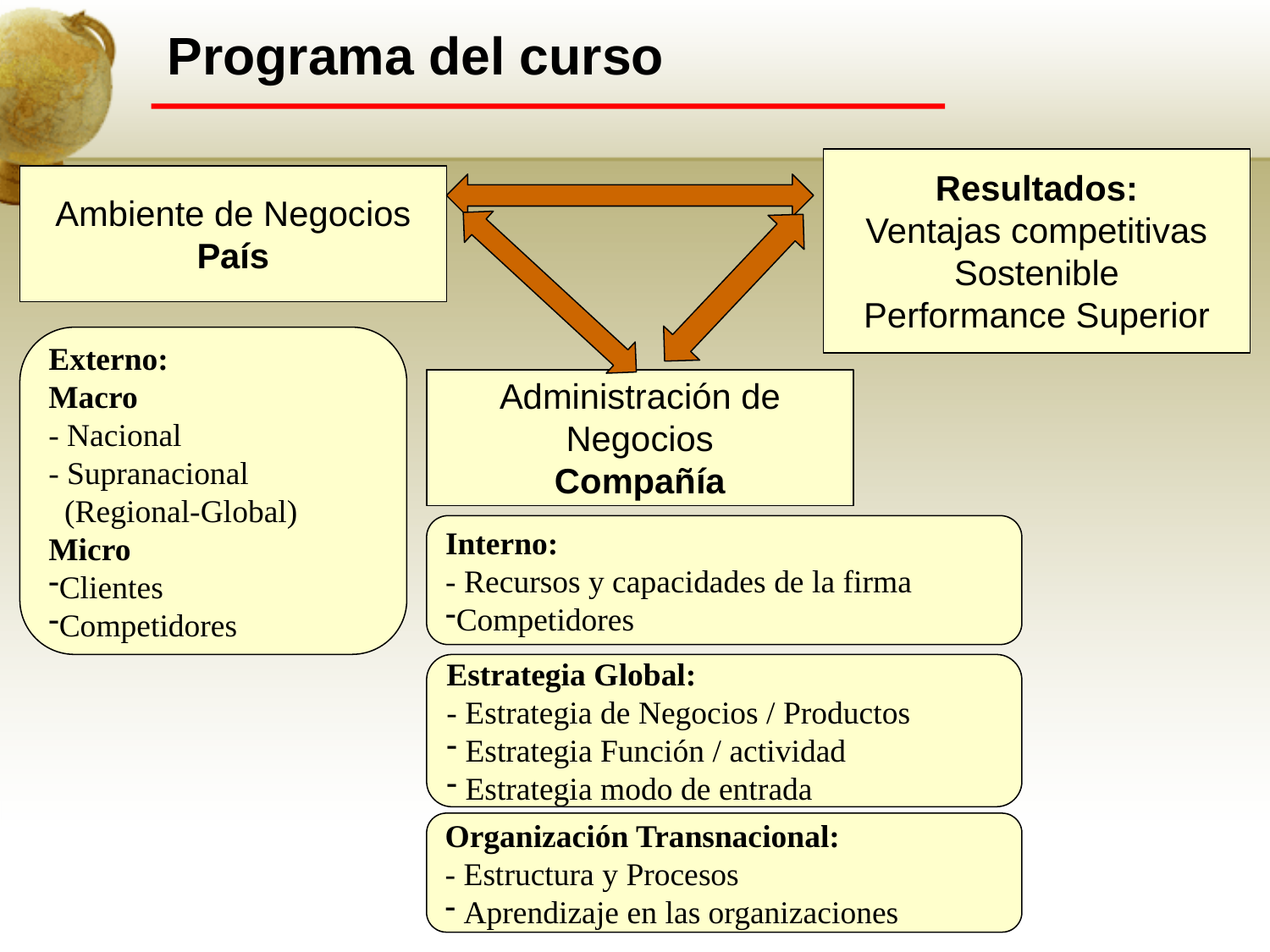

Programa del curso

Resultados:
Ventajas competitivas
Sostenible
Performance Superior
Ambiente de Negocios
País

Administración de
Negocios
Compañía
Externo:
Macro
- Nacional
- Supranacional
  (Regional-Global)
Micro
Clientes
Competidores
Interno:
- Recursos y capacidades de la firma
Competidores
Estrategia Global:
- Estrategia de Negocios / Productos
 Estrategia Función / actividad
 Estrategia modo de entrada
Organización Transnacional:
- Estructura y Procesos
 Aprendizaje en las organizaciones